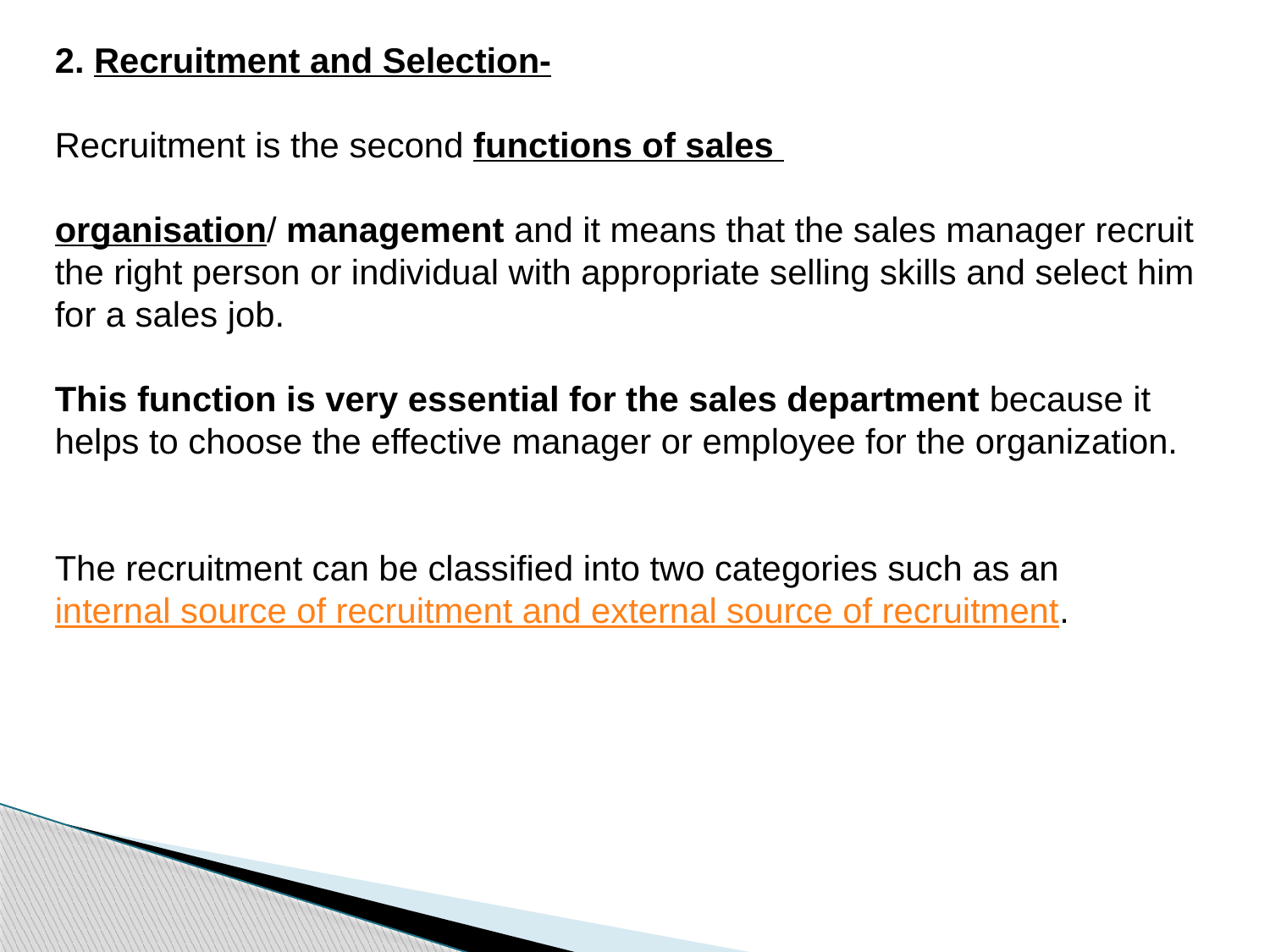

2. Recruitment and Selection-

Recruitment is the second functions of sales

organisation/ management and it means that the sales manager recruit the right person or individual with appropriate selling skills and select him for a sales job.

This function is very essential for the sales department because it helps to choose the effective manager or employee for the organization.

The recruitment can be classified into two categories such as an internal source of recruitment and external source of recruitment.